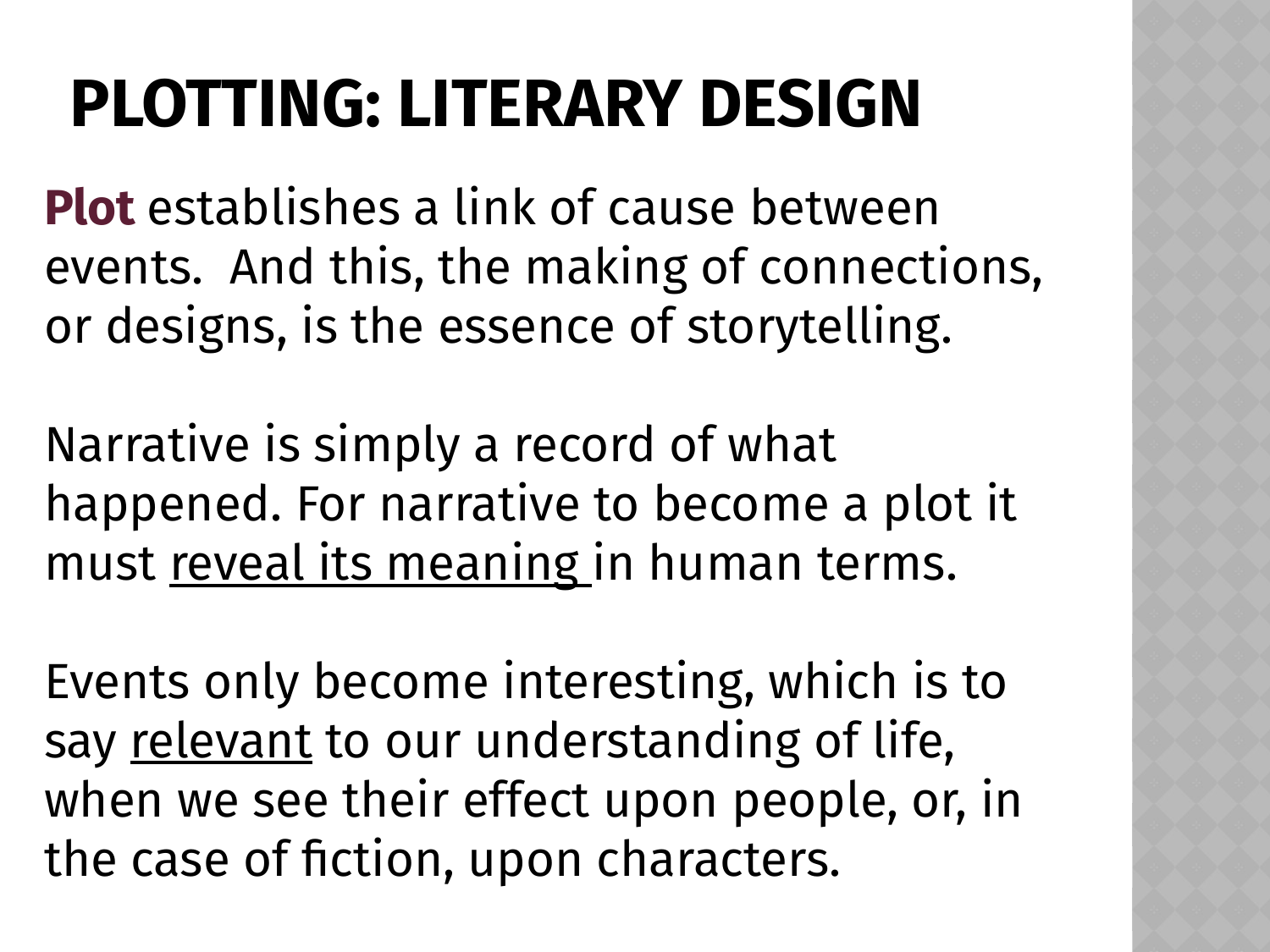

# plotting: literary design
Plot establishes a link of cause between events.  And this, the making of connections, or designs, is the essence of storytelling.

Narrative is simply a record of what happened. For narrative to become a plot it must reveal its meaning in human terms.

Events only become interesting, which is to say relevant to our understanding of life, when we see their effect upon people, or, in the case of fiction, upon characters.